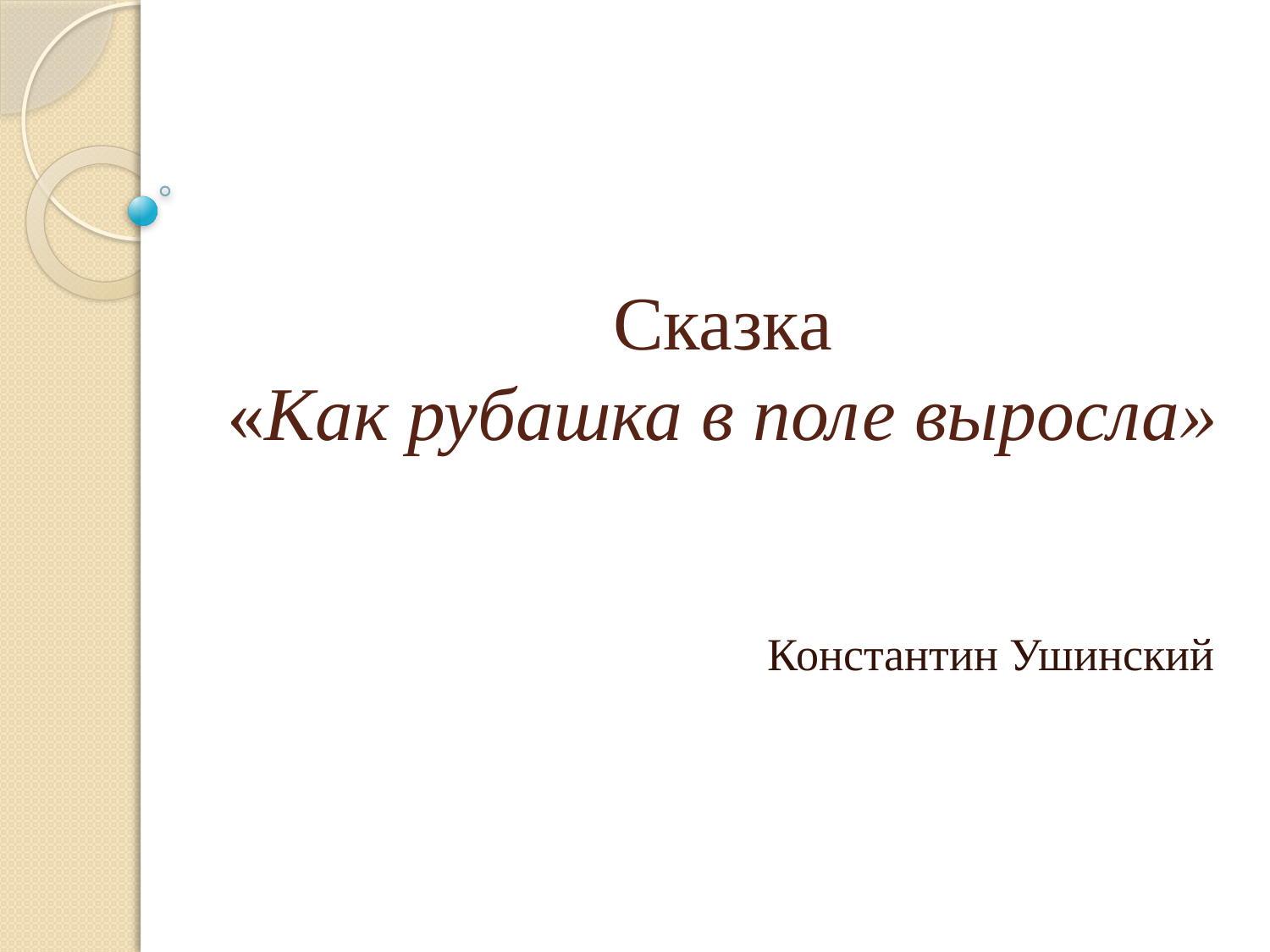

# Сказка «Как рубашка в поле выросла»
Константин Ушинский